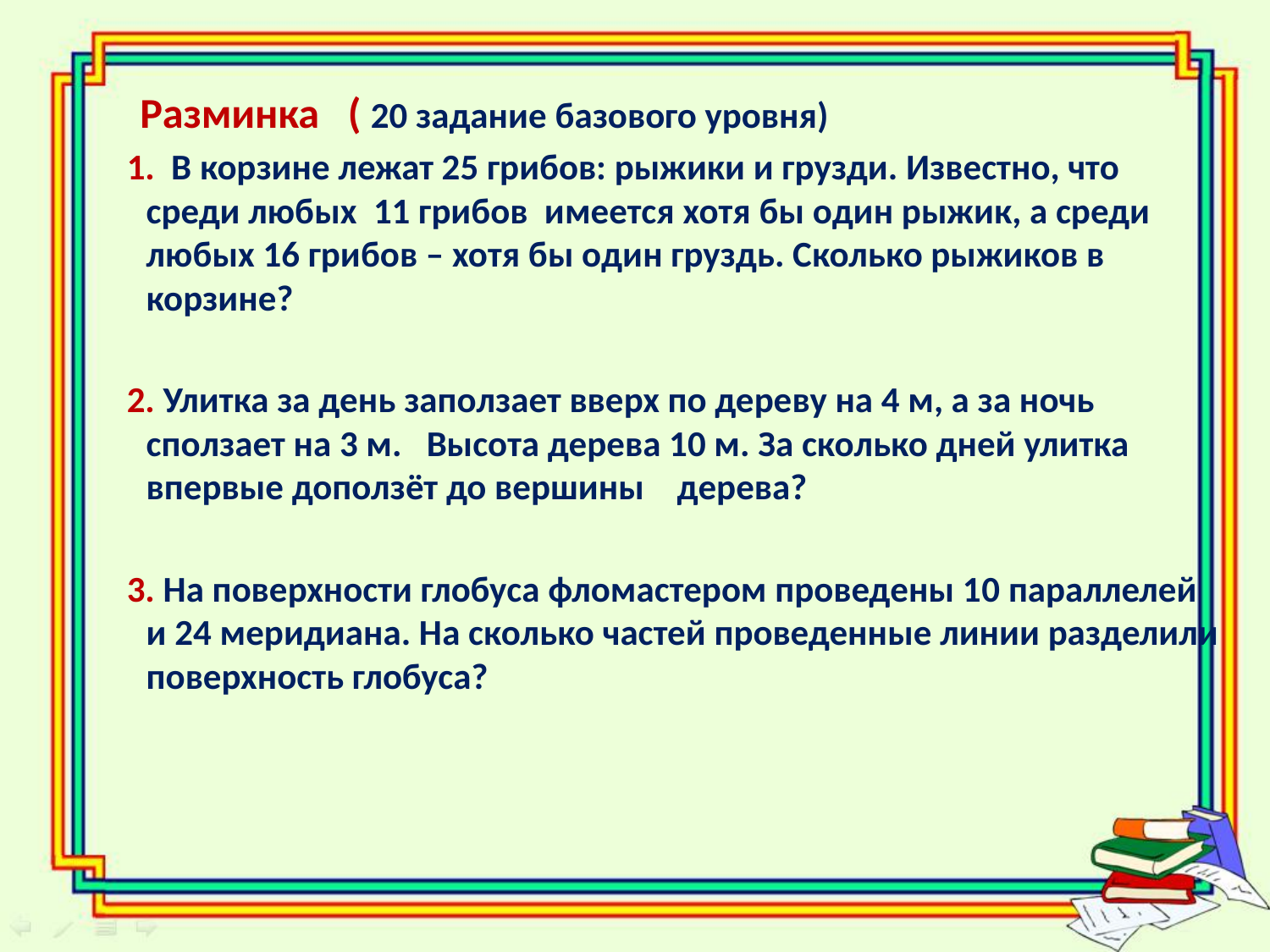

Разминка   ( 20 задание базового уровня)
   1.  В корзине лежат 25 грибов: рыжики и грузди. Известно, что  среди любых  11 грибов  имеется хотя бы один рыжик, а среди  любых 16 грибов – хотя бы один груздь. Сколько рыжиков в корзине?

   2. Улитка за день заползает вверх по дереву на 4 м, а за ночь сползает на 3 м.   Высота дерева 10 м. За сколько дней улитка впервые доползёт до вершины    дерева?

   3. На поверхности глобуса фломастером проведены 10 параллелей и 24 меридиана. На сколько частей проведенные линии разделили поверхность глобуса?